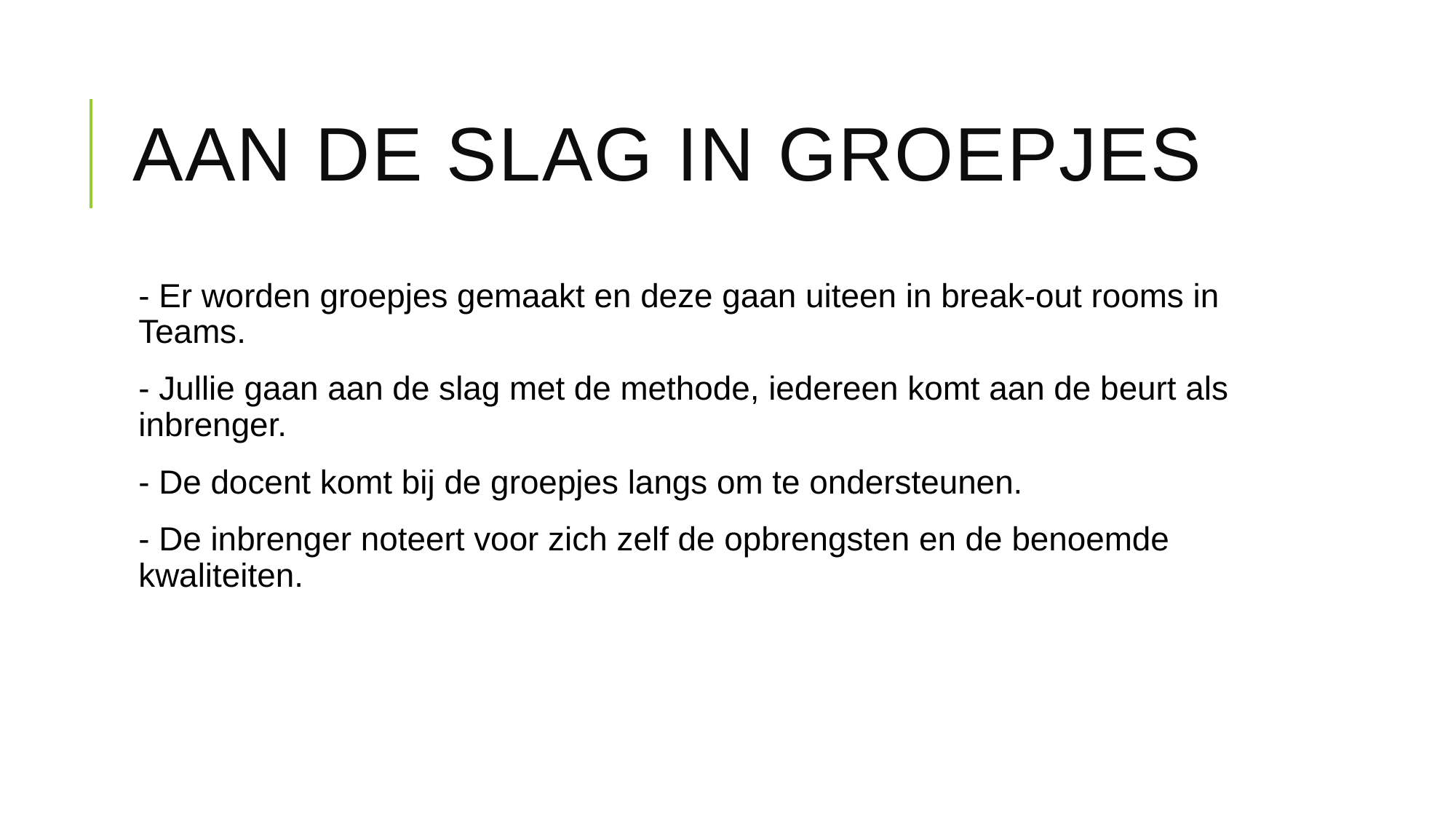

# Aan de slag in groepjes
- Er worden groepjes gemaakt en deze gaan uiteen in break-out rooms in Teams.
- Jullie gaan aan de slag met de methode, iedereen komt aan de beurt als inbrenger.
- De docent komt bij de groepjes langs om te ondersteunen.
- De inbrenger noteert voor zich zelf de opbrengsten en de benoemde kwaliteiten.